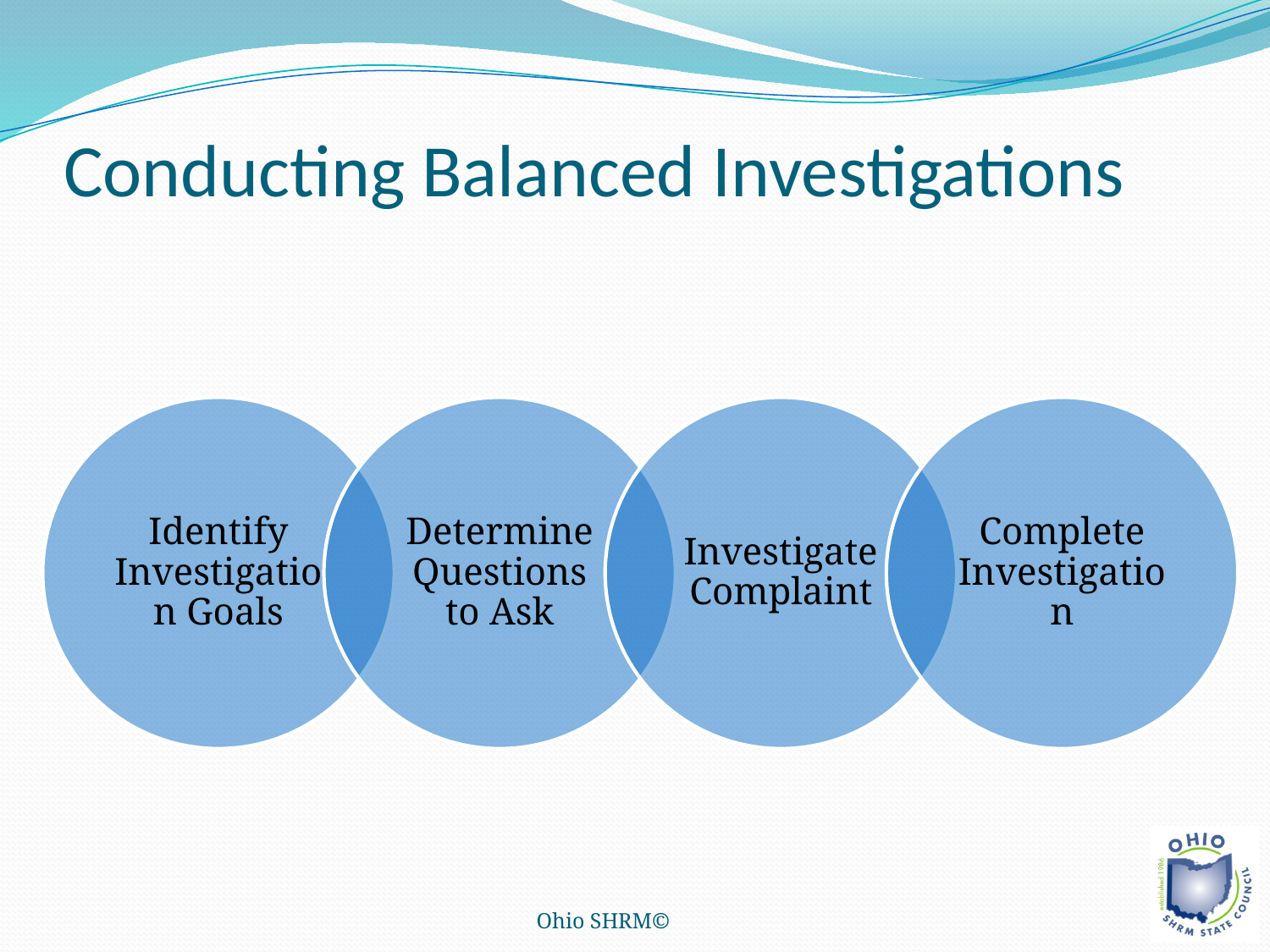

# Conducting Balanced Investigations
Identify Investigation Goals
Determine Questions to Ask
Investigate Complaint
Complete Investigation
Ohio SHRM©